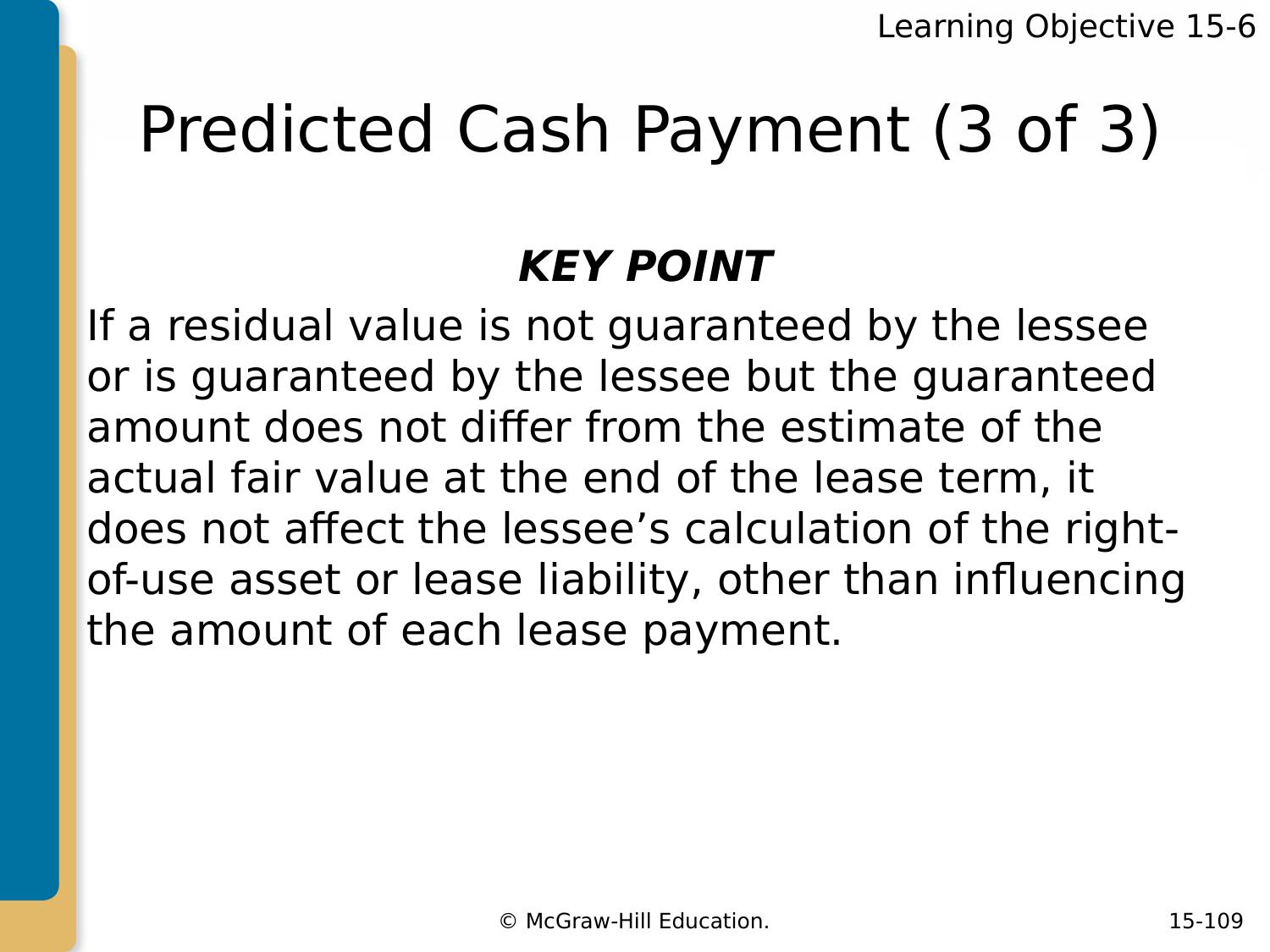

Learning Objective 15-6
# Predicted Cash Payment (3 of 3)
KEY POINT
If a residual value is not guaranteed by the lessee or is guaranteed by the lessee but the guaranteed amount does not differ from the estimate of the actual fair value at the end of the lease term, it does not affect the lessee’s calculation of the right-of-use asset or lease liability, other than influencing the amount of each lease payment.